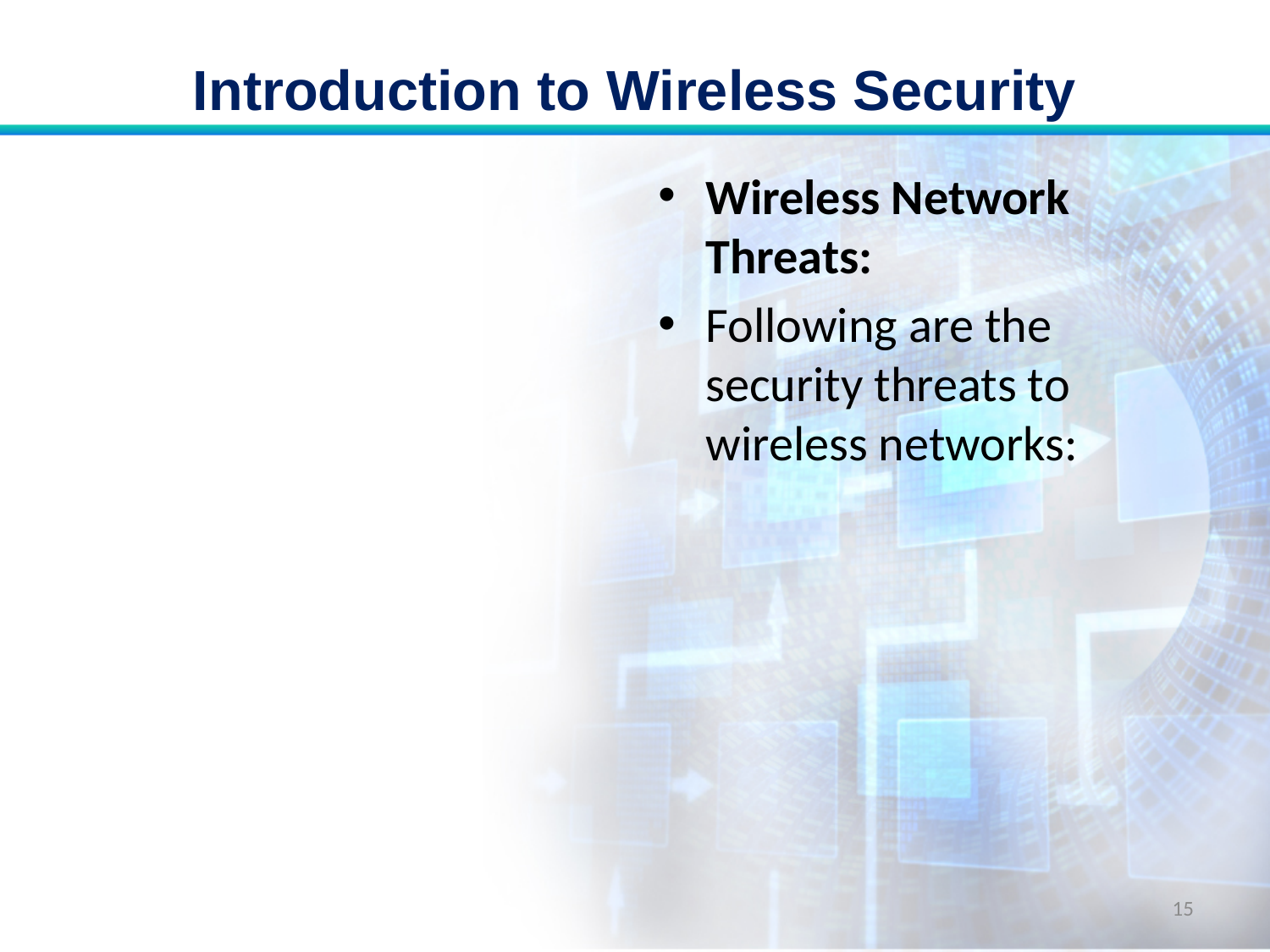

# Introduction to Wireless Security
Wireless Network Threats:
Following are the security threats to wireless networks:

15